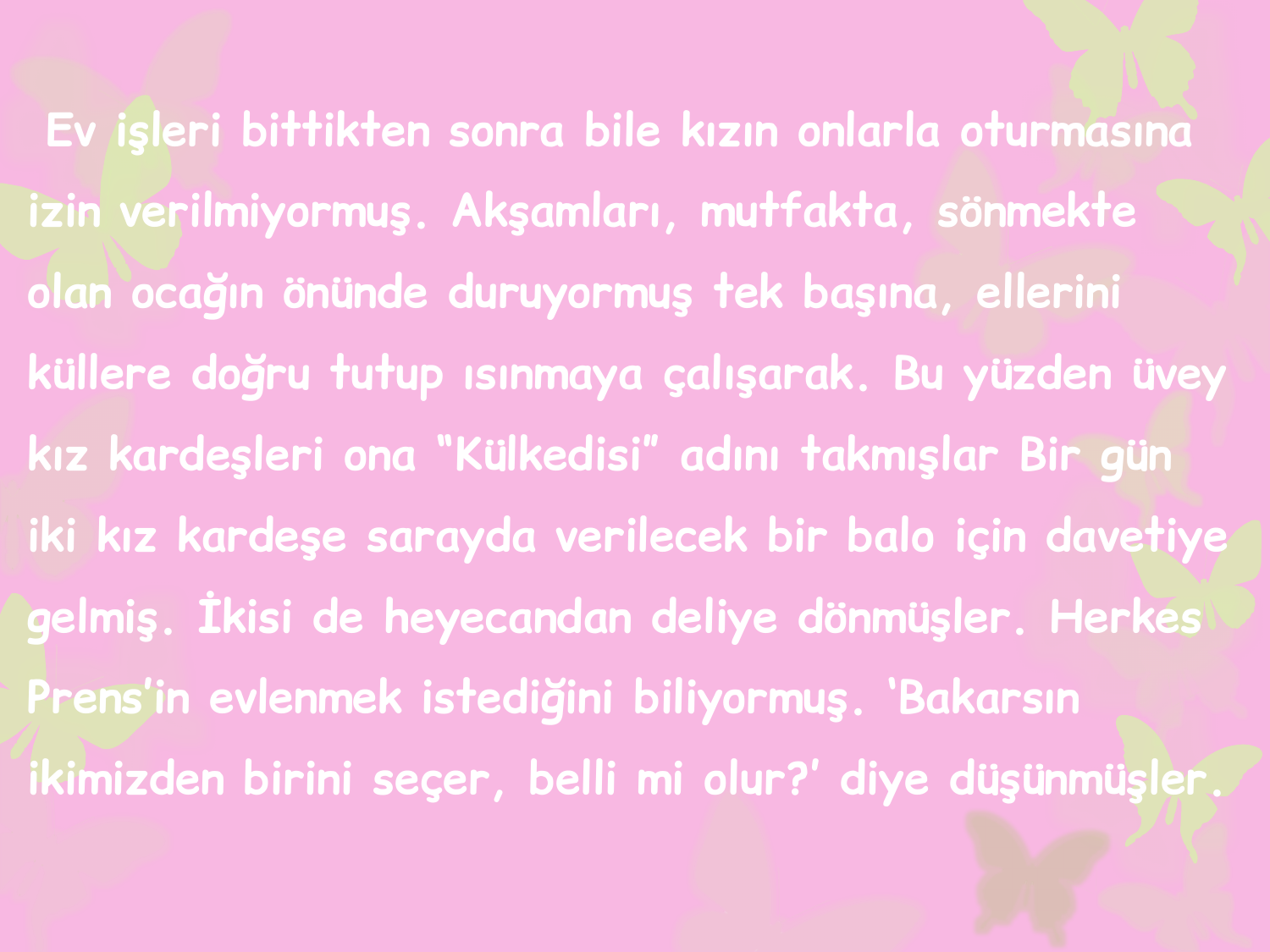

Ev işleri bittikten sonra bile kızın onlarla oturmasına izin verilmiyormuş. Akşamları, mutfakta, sönmekte olan ocağın önünde duruyormuş tek başına, ellerini küllere doğru tutup ısınmaya çalışarak. Bu yüzden üvey kız kardeşleri ona “Külkedisi” adını takmışlar Bir gün iki kız kardeşe sarayda verilecek bir balo için davetiye gelmiş. İkisi de heyecandan deliye dönmüşler. Herkes Prens’in evlenmek istediğini biliyormuş. ‘Bakarsın ikimizden birini seçer, belli mi olur?’ diye düşünmüşler.